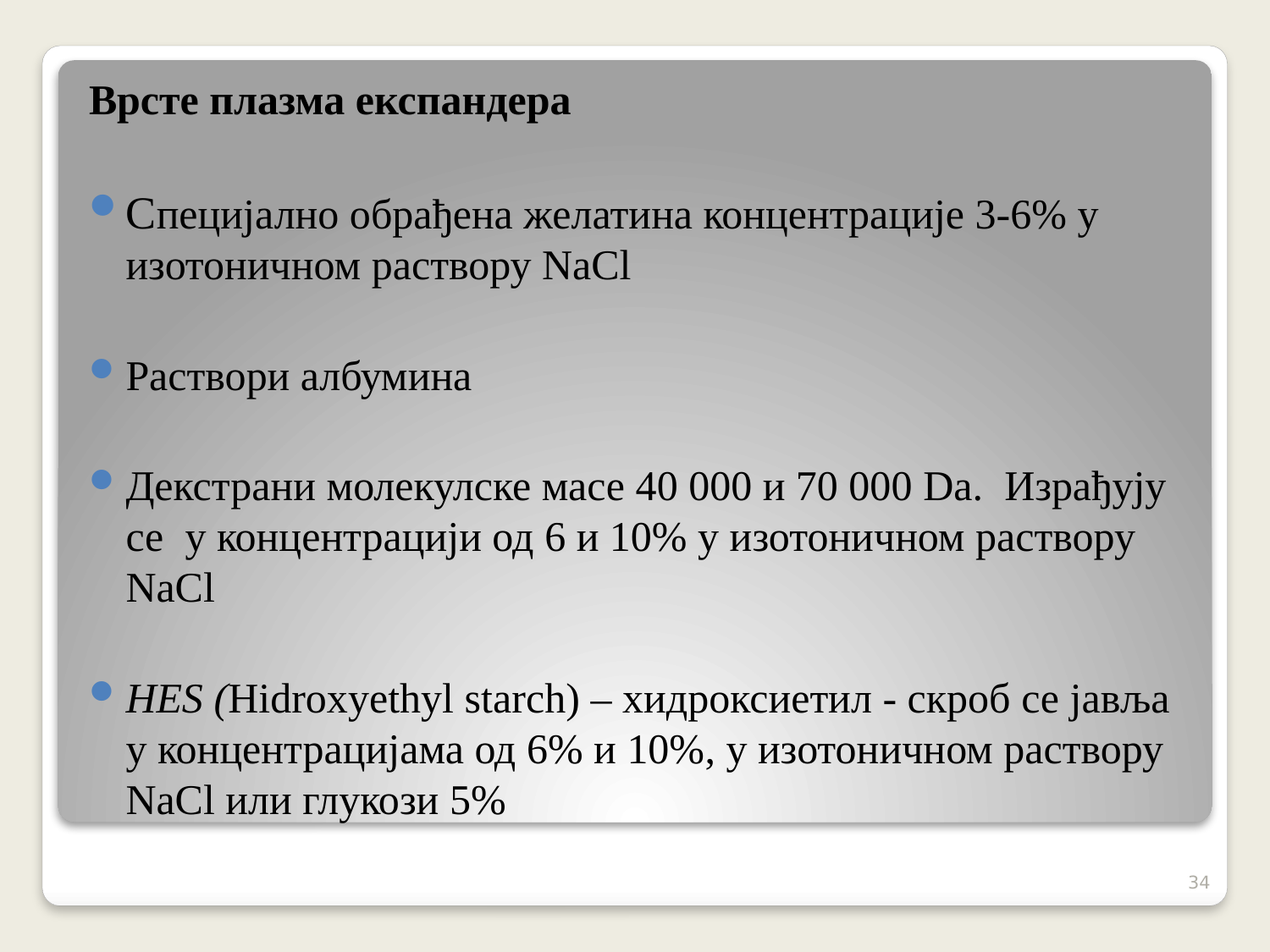

Врсте плазма експандера

Специјално обрађена желатина концентрације 3-6% у изотоничном раствору NaCl

Раствори албумина

Декстрани молекулске масе 40 000 и 70 000 Da.  Израђују се  у концентрацији од 6 и 10% у изотоничном раствору NaCl

HES (Hidroxyethyl starch) – хидроксиетил - скроб се јавља у концентрацијама од 6% и 10%, у изотоничном раствору NaCl или глукози 5%
34